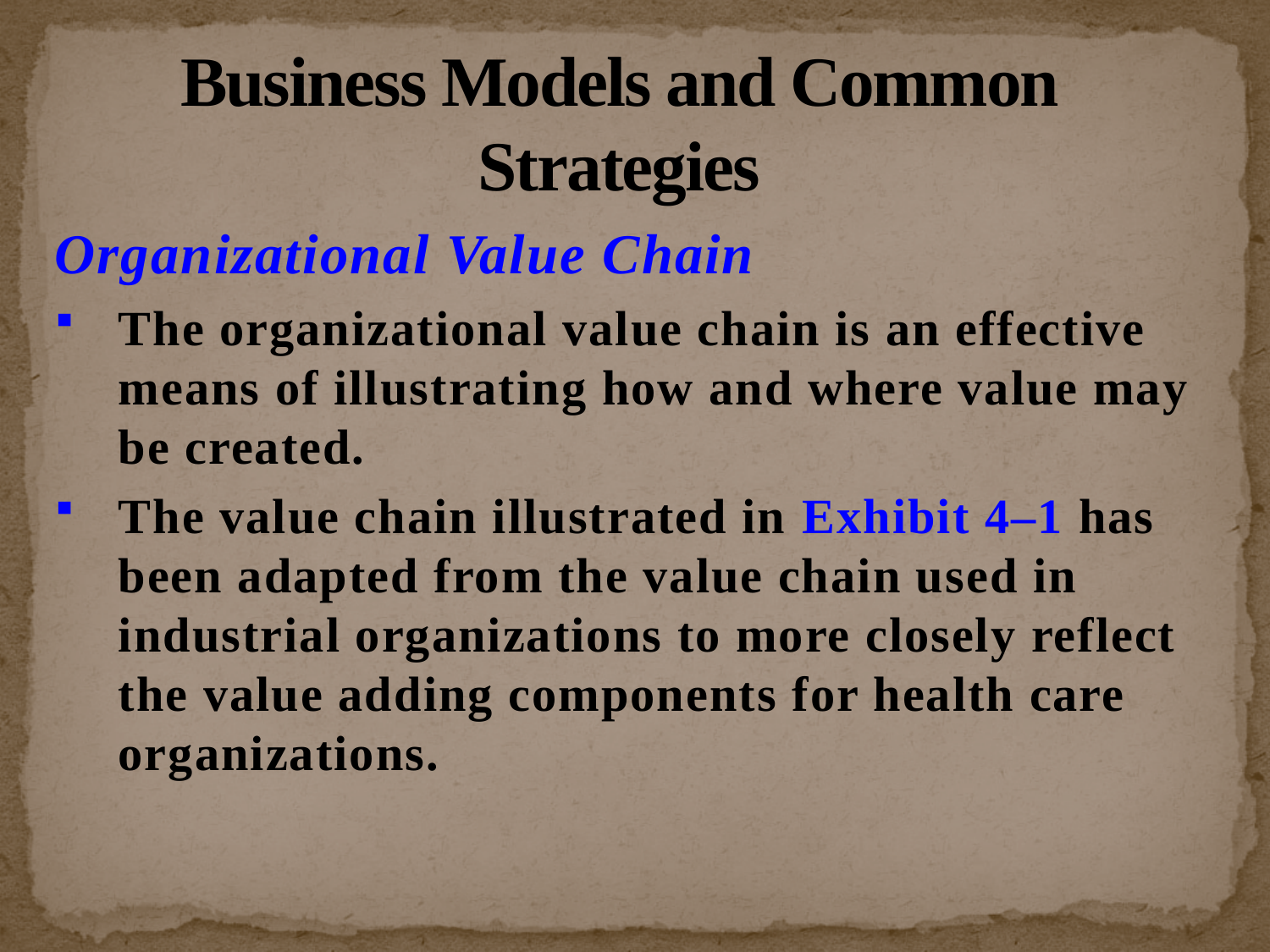

# Business Models and Common Strategies
Organizational Value Chain
The organizational value chain is an effective means of illustrating how and where value may be created.
The value chain illustrated in Exhibit 4–1 has been adapted from the value chain used in industrial organizations to more closely reflect the value adding components for health care organizations.